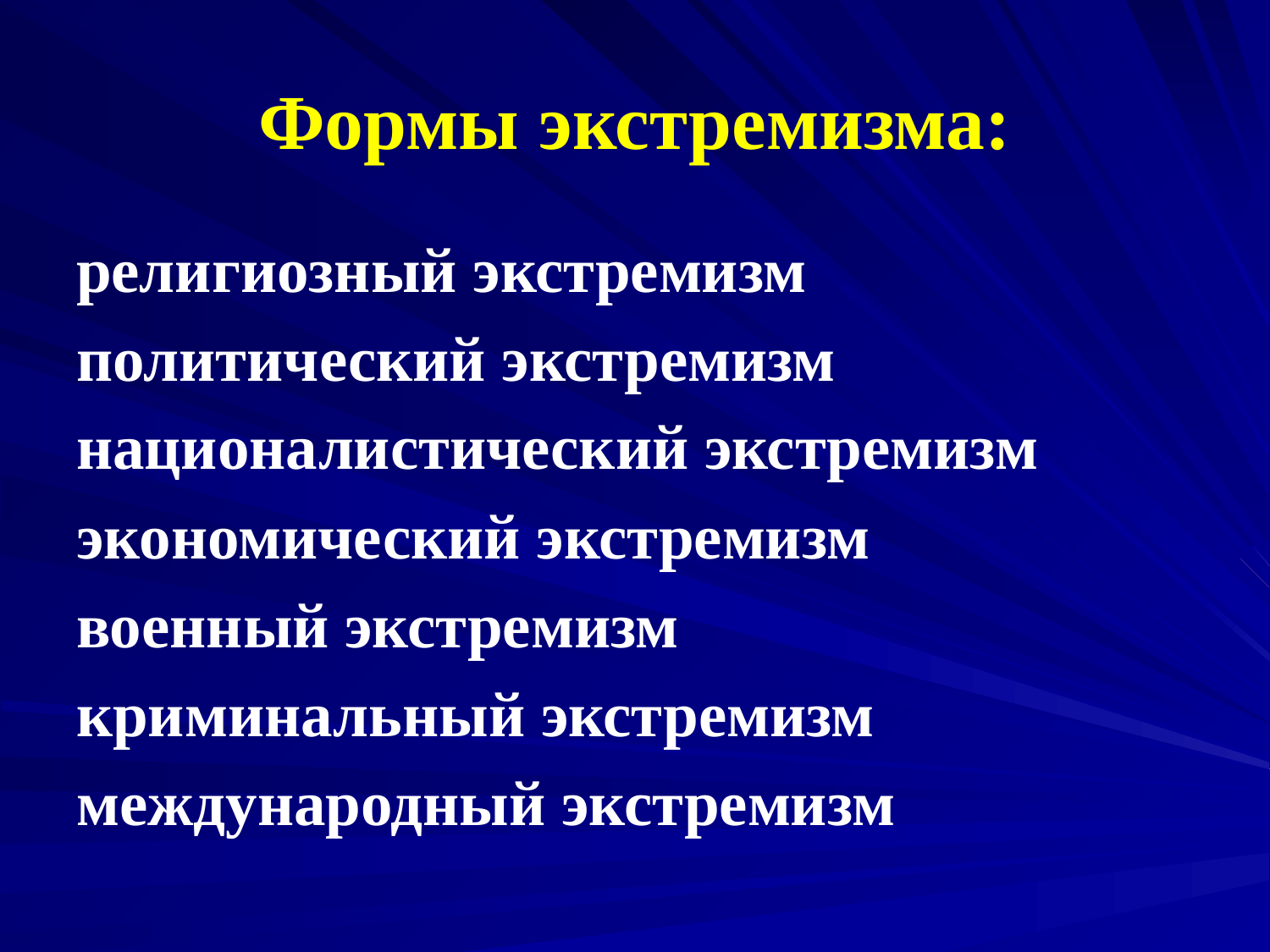

# Формы экстремизма:
религиозный экстремизм
политический экстремизм
националистический экстремизм
экономический экстремизм
военный экстремизм
криминальный экстремизм
международный экстремизм